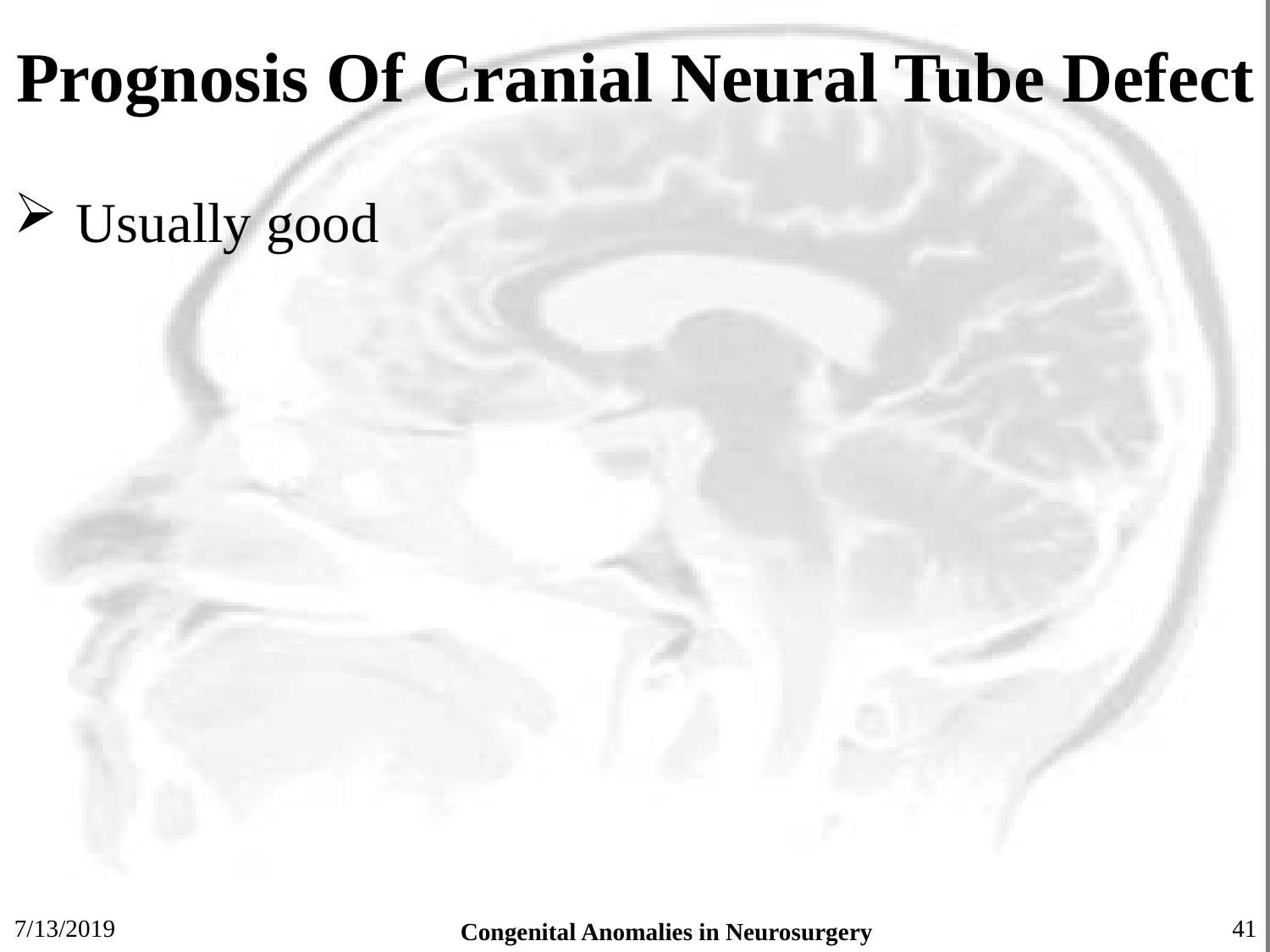

# Prognosis Of Cranial Neural Tube Defect
 Usually good
7/13/2019
Congenital Anomalies in Neurosurgery
41